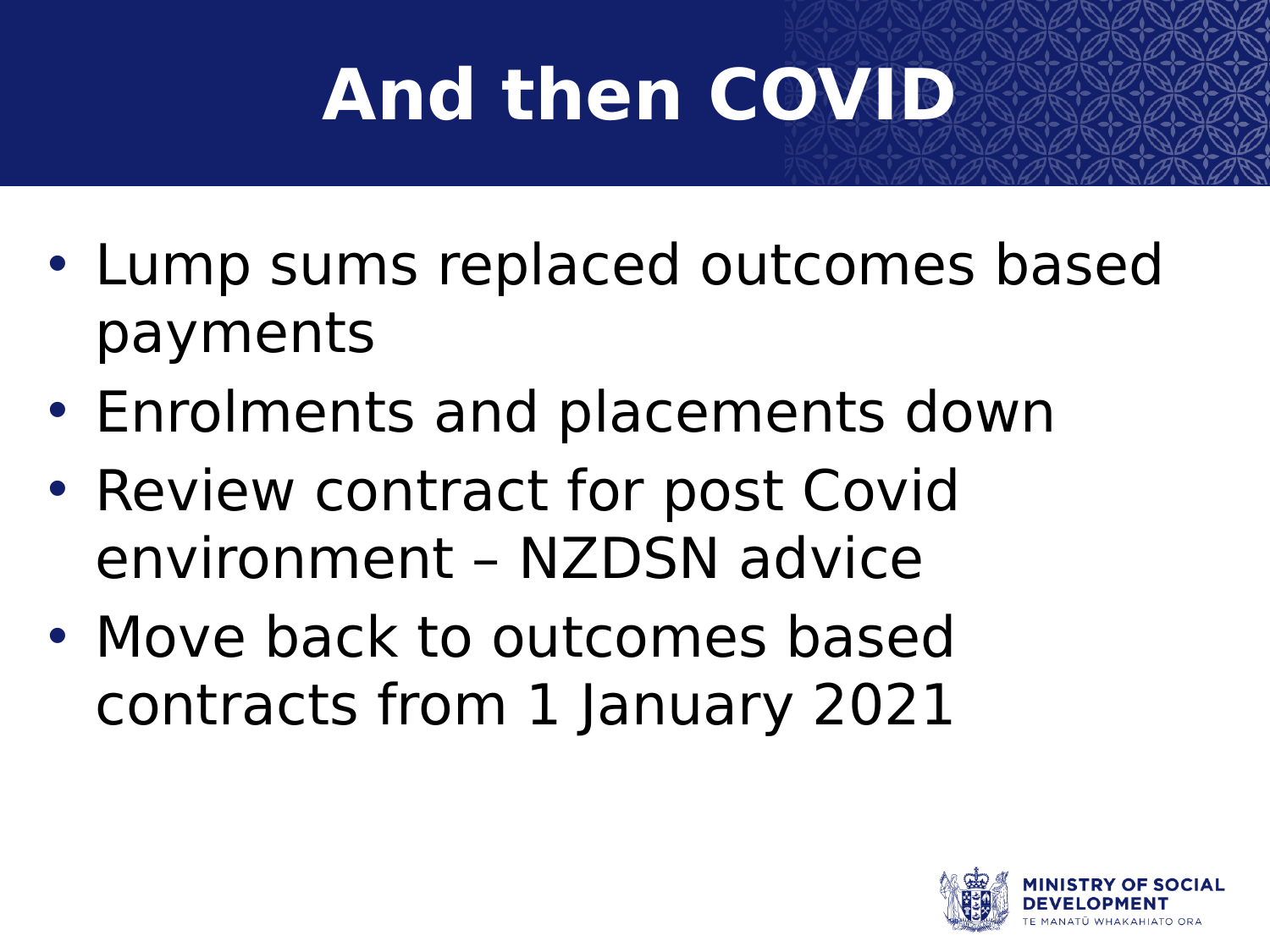

# And then COVID
Lump sums replaced outcomes based payments
Enrolments and placements down
Review contract for post Covid environment – NZDSN advice
Move back to outcomes based contracts from 1 January 2021